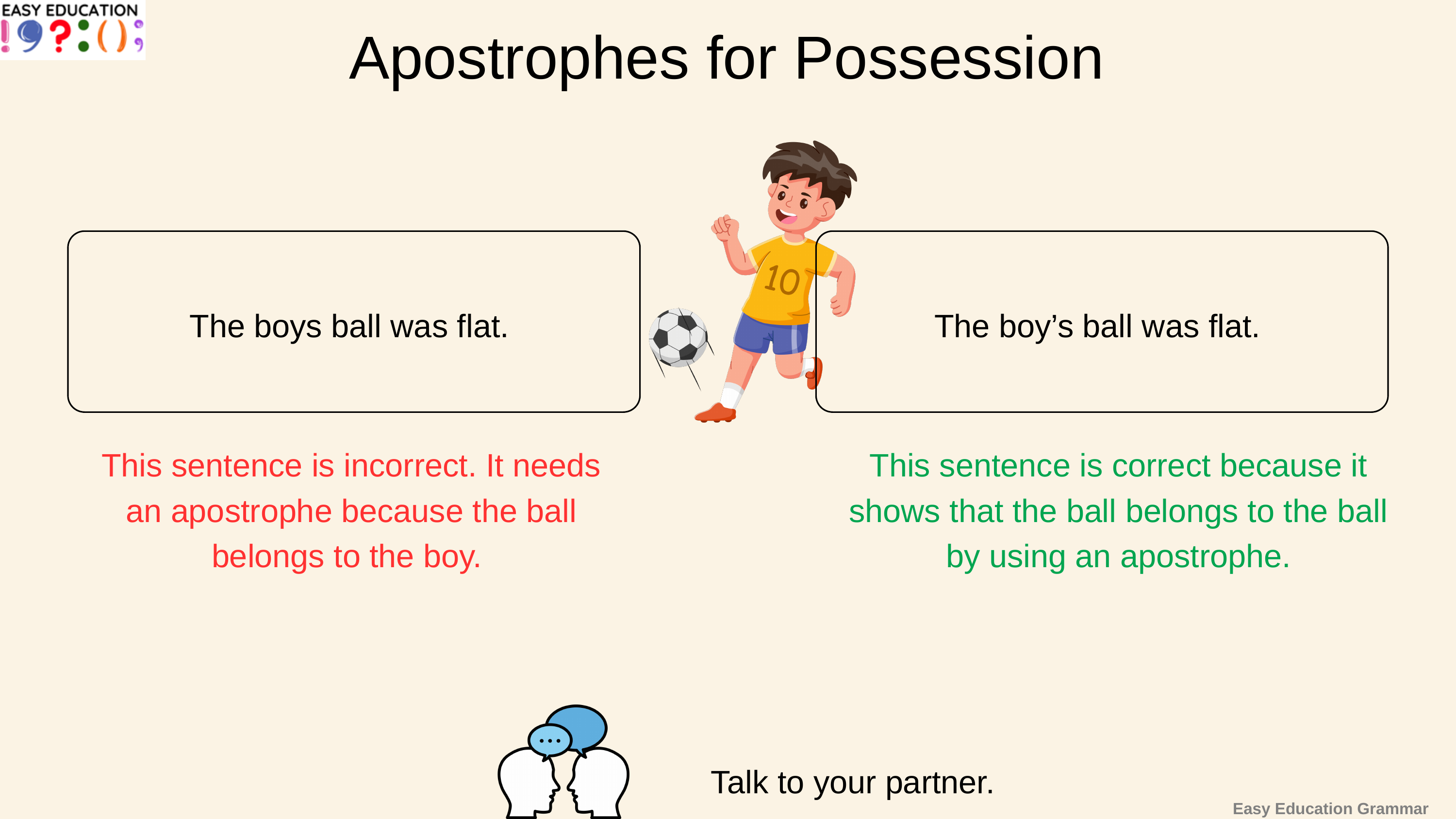

Apostrophes for Possession

The boys ball was flat.
The boy’s ball was flat.
This sentence is incorrect. It needs an apostrophe because the ball belongs to the boy.
This sentence is correct because it shows that the ball belongs to the ball by using an apostrophe.

Talk to your partner.